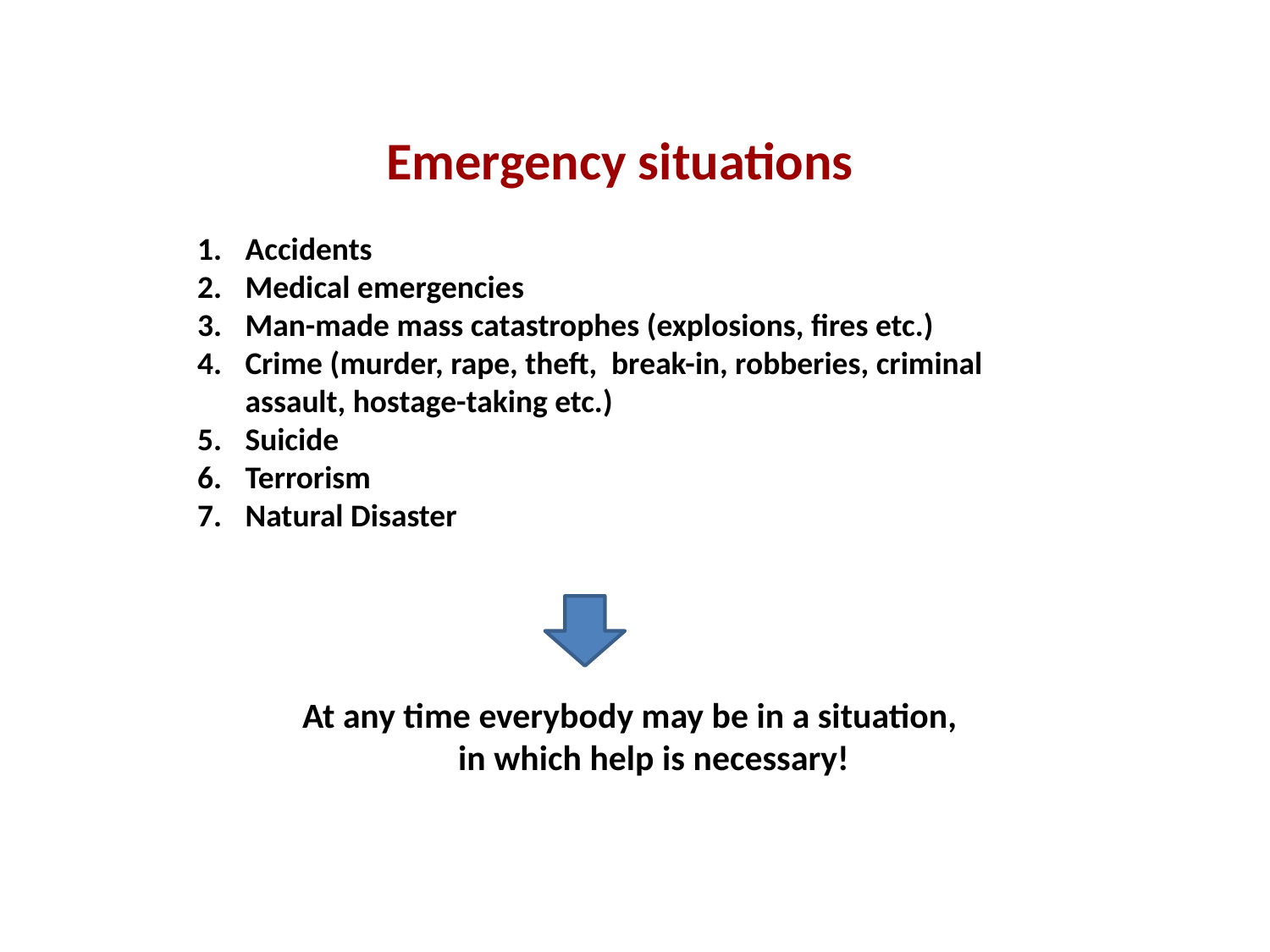

Emergency situations

Accidents
Medical emergencies
Man-made mass catastrophes (explosions, fires etc.)
Crime (murder, rape, theft,  break-in, robberies, criminal assault, hostage-taking etc.)
Suicide
Terrorism
Natural Disaster

At any time everybody may be in a situation,
in which help is necessary!